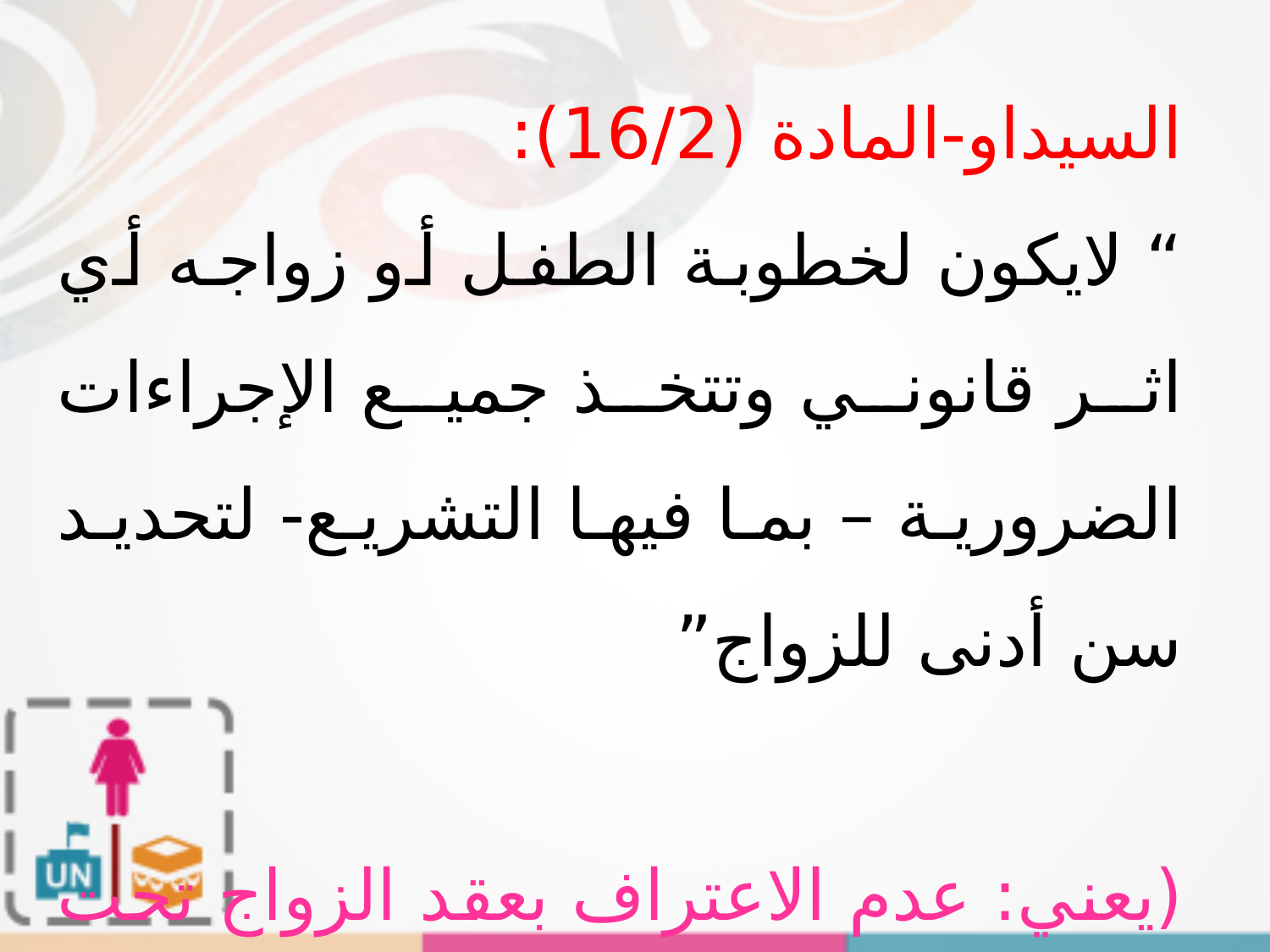

السيداو-المادة (16/2):
“ لايكون لخطوبة الطفل أو زواجه أي اثر قانوني وتتخذ جميع الإجراءات الضرورية – بما فيها التشريع- لتحديد سن أدنى للزواج”

(يعني: عدم الاعتراف بعقد الزواج تحت
سن ال 18 وتجريمه)